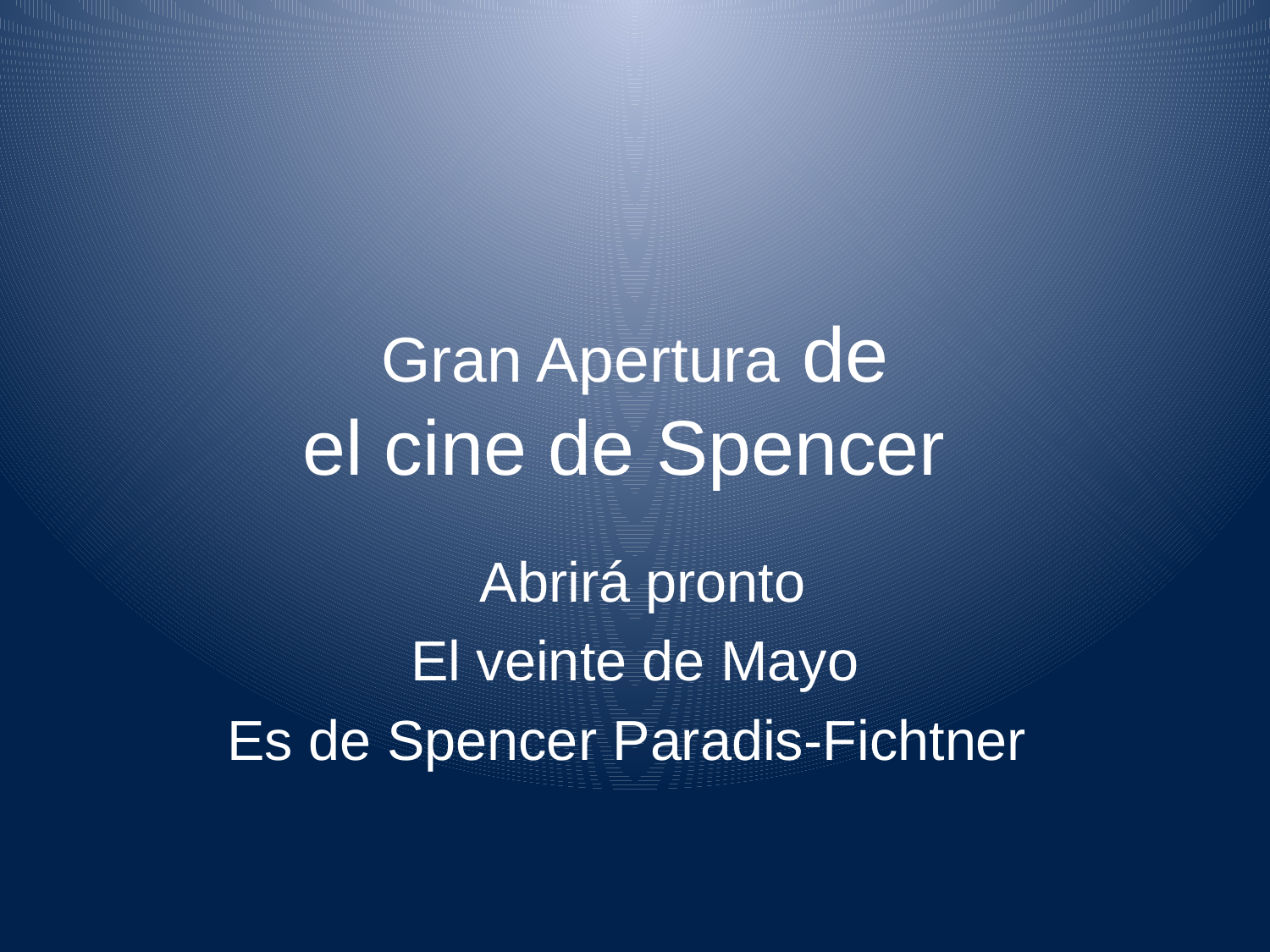

# Gran Apertura de el cine de Spencer
 Abrirá pronto
El veinte de Mayo
Es de Spencer Paradis-Fichtner